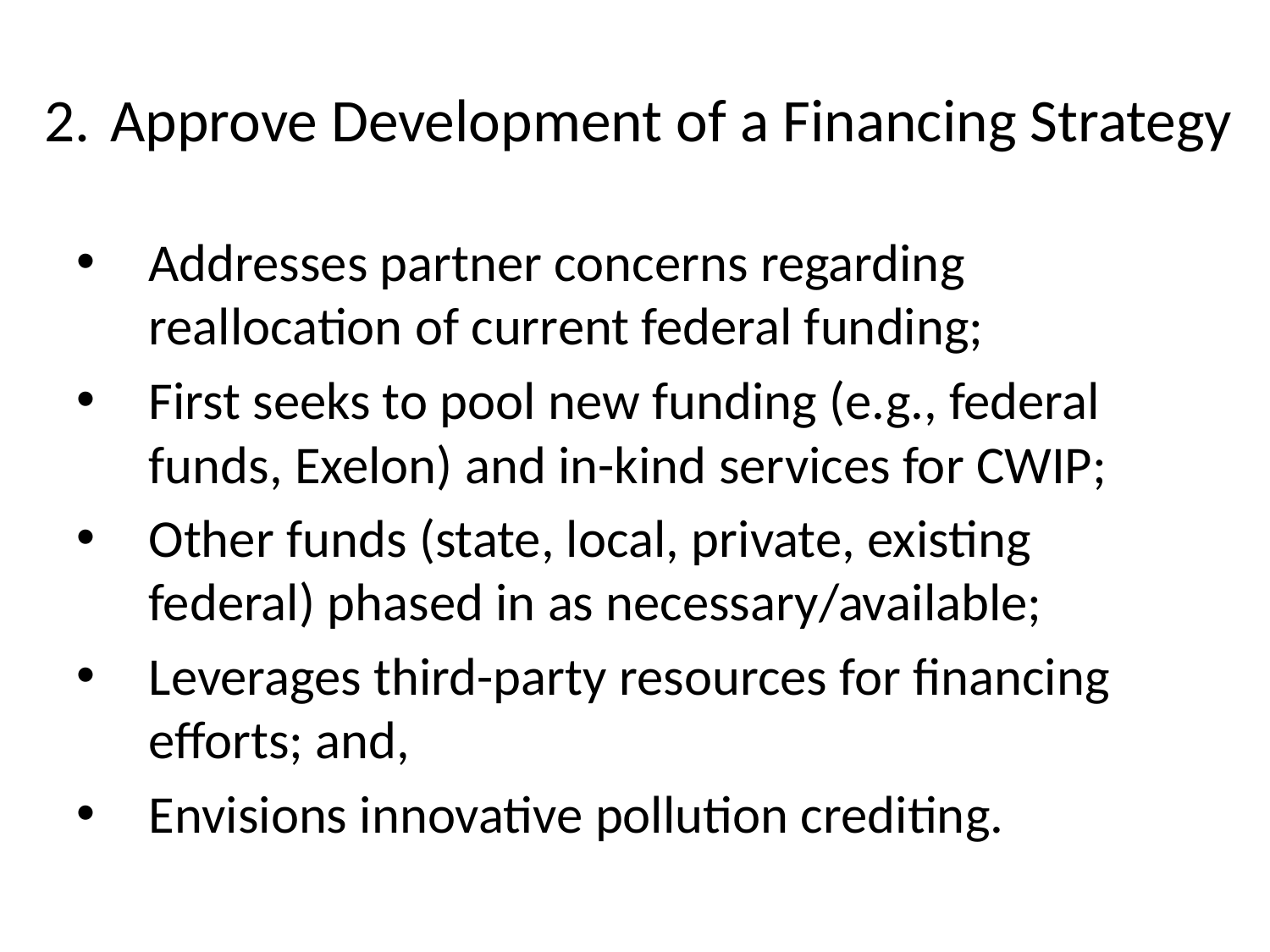

# Approve Development of a Financing Strategy
Addresses partner concerns regarding reallocation of current federal funding;
First seeks to pool new funding (e.g., federal funds, Exelon) and in-kind services for CWIP;
Other funds (state, local, private, existing federal) phased in as necessary/available;
Leverages third-party resources for financing efforts; and,
Envisions innovative pollution crediting.